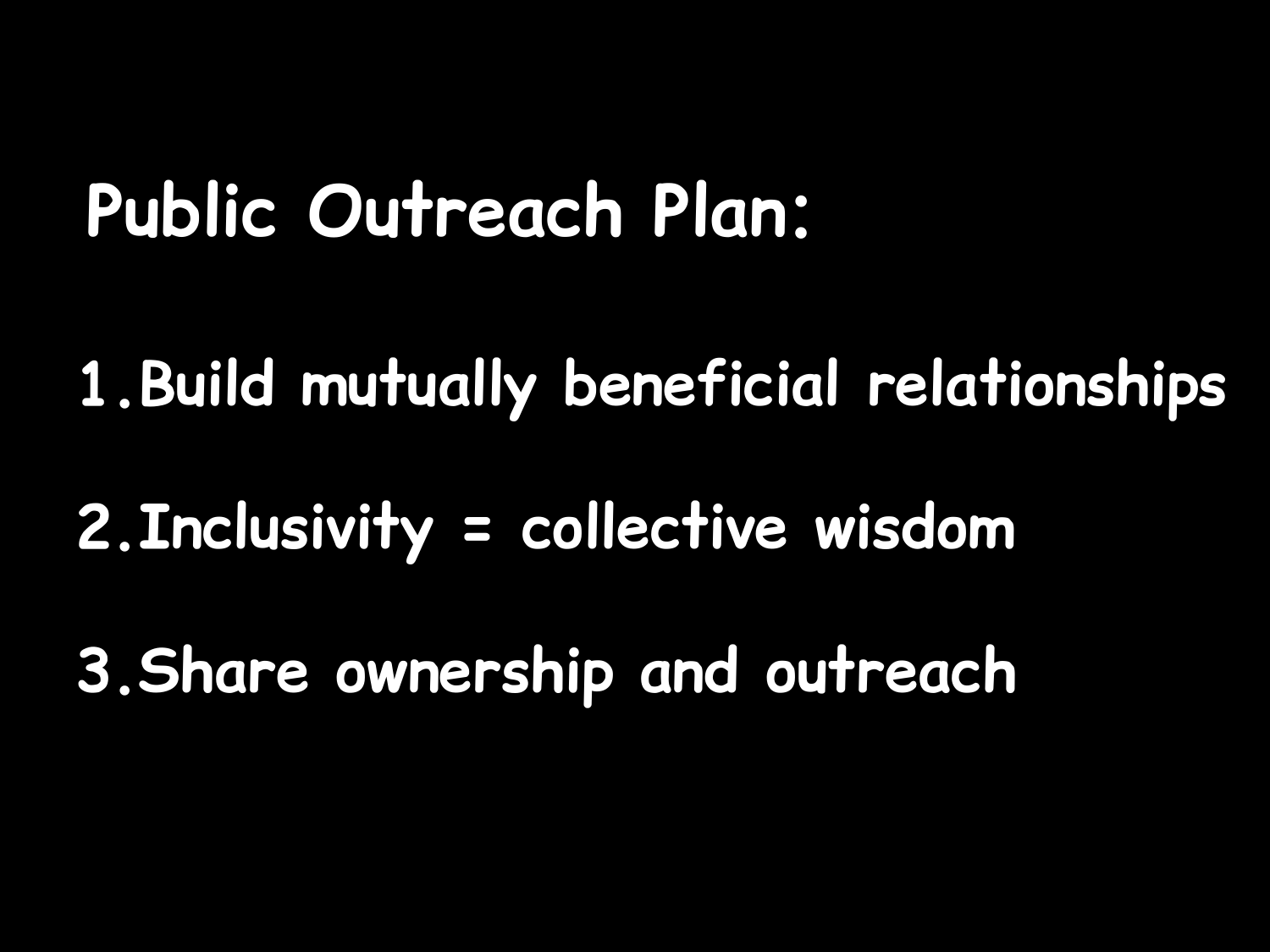

Public Outreach Plan:
Build mutually beneficial relationships
Inclusivity = collective wisdom
Share ownership and outreach